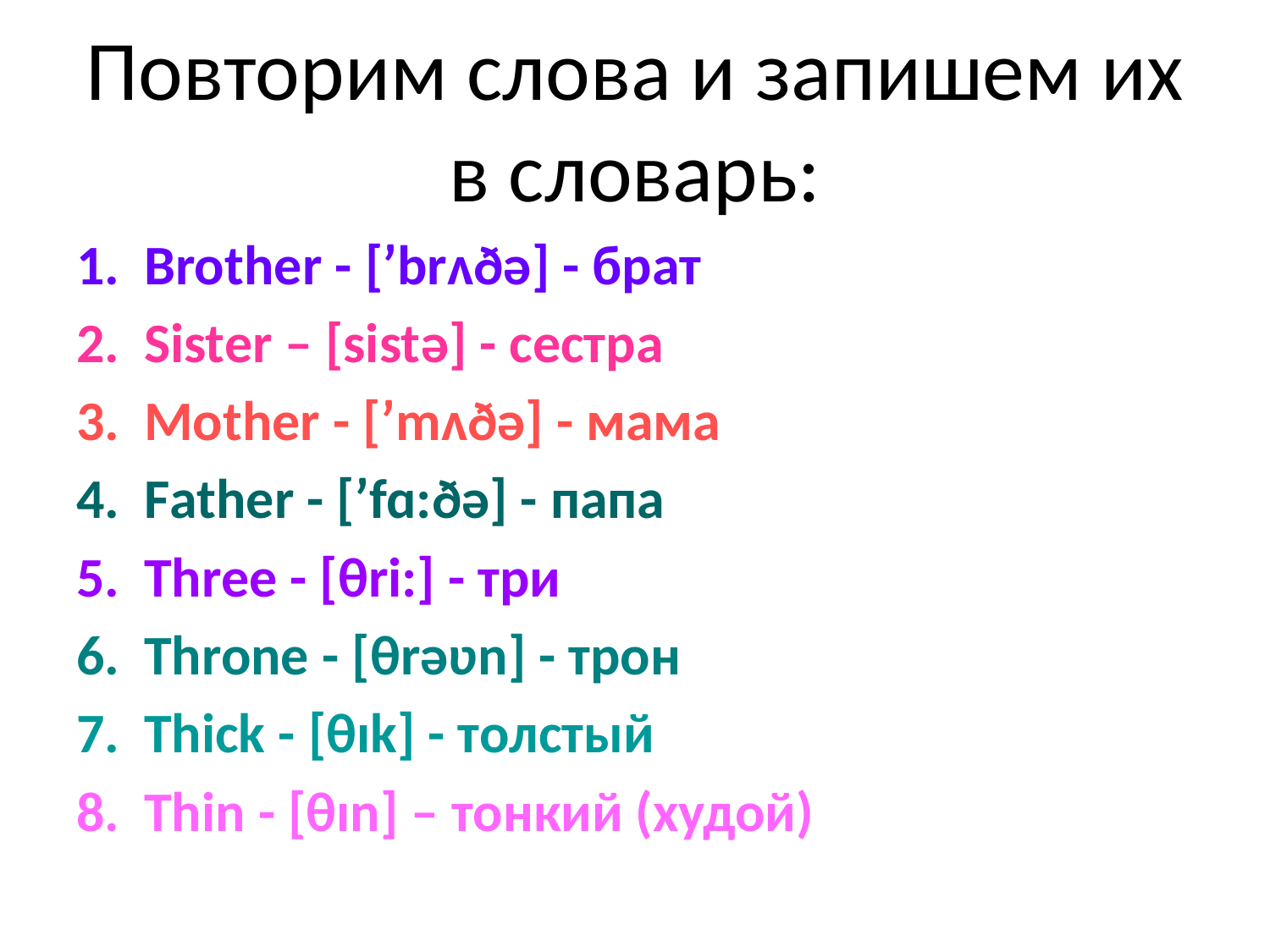

# Повторим слова и запишем их в словарь:
Brother - [ʹbrʌðə] - брат
Sister – [sistə] - сестра
Mother - [ʹmʌðə] - мама
Father - [ʹfɑ:ðə] - папа
Three - [θri:] - три
Throne - [θrəʋn] - трон
Thick - [θık] - толстый
Thin - [θın] – тонкий (худой)